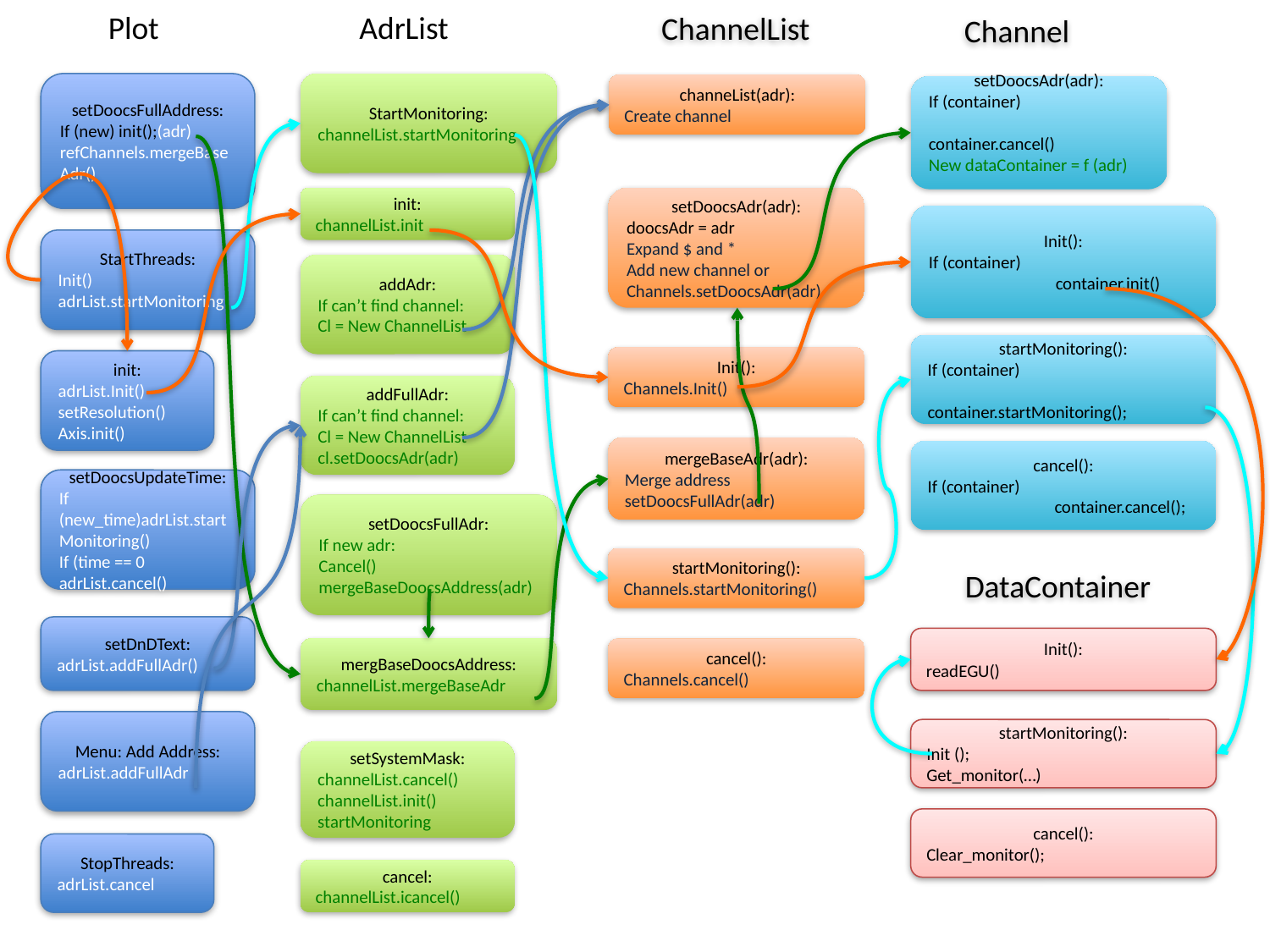

Plot
AdrList
ChannelList
Channel
setDoocsFullAddress:
If (new) init();(adr)
refChannels.mergeBaseAdr()
StartMonitoring:
channelList.startMonitoring
channeList(adr):
Create channel
setDoocsAdr(adr):
If (container)
	container.cancel()
New dataContainer = f (adr)

setDoocsAdr(adr):
doocsAdr = adr
Expand $ and *
Add new channel or
Channels.setDoocsAdr(adr)
init:
channelList.init
Init():
If (container)
	container.init()
StartThreads:
Init()
adrList.startMonitoring
addAdr:
If can’t find channel:
Cl = New ChannelList
startMonitoring():
If (container)
	container.startMonitoring();
Init():
Channels.Init()
init:
adrList.Init()
setResolution()
Axis.init()
addFullAdr:
If can’t find channel:
Cl = New ChannelList
cl.setDoocsAdr(adr)
mergeBaseAdr(adr):
Merge address
setDoocsFullAdr(adr)
cancel():
If (container)
	container.cancel();
setDoocsUpdateTime:
If (new_time)adrList.startMonitoring()
If (time == 0
adrList.cancel()
setDoocsFullAdr:
If new adr:
Cancel()
mergeBaseDoocsAddress(adr)
startMonitoring():
Channels.startMonitoring()
DataContainer
setDnDText:
adrList.addFullAdr()
Init():
readEGU()
mergBaseDoocsAddress:
channelList.mergeBaseAdr
cancel():
Channels.cancel()
Menu: Add Address:
adrList.addFullAdr
startMonitoring():
Init ();
Get_monitor(…)
setSystemMask:
channelList.cancel()
channelList.init()
startMonitoring
cancel():
Clear_monitor();
StopThreads:
adrList.cancel
cancel:
channelList.icancel()